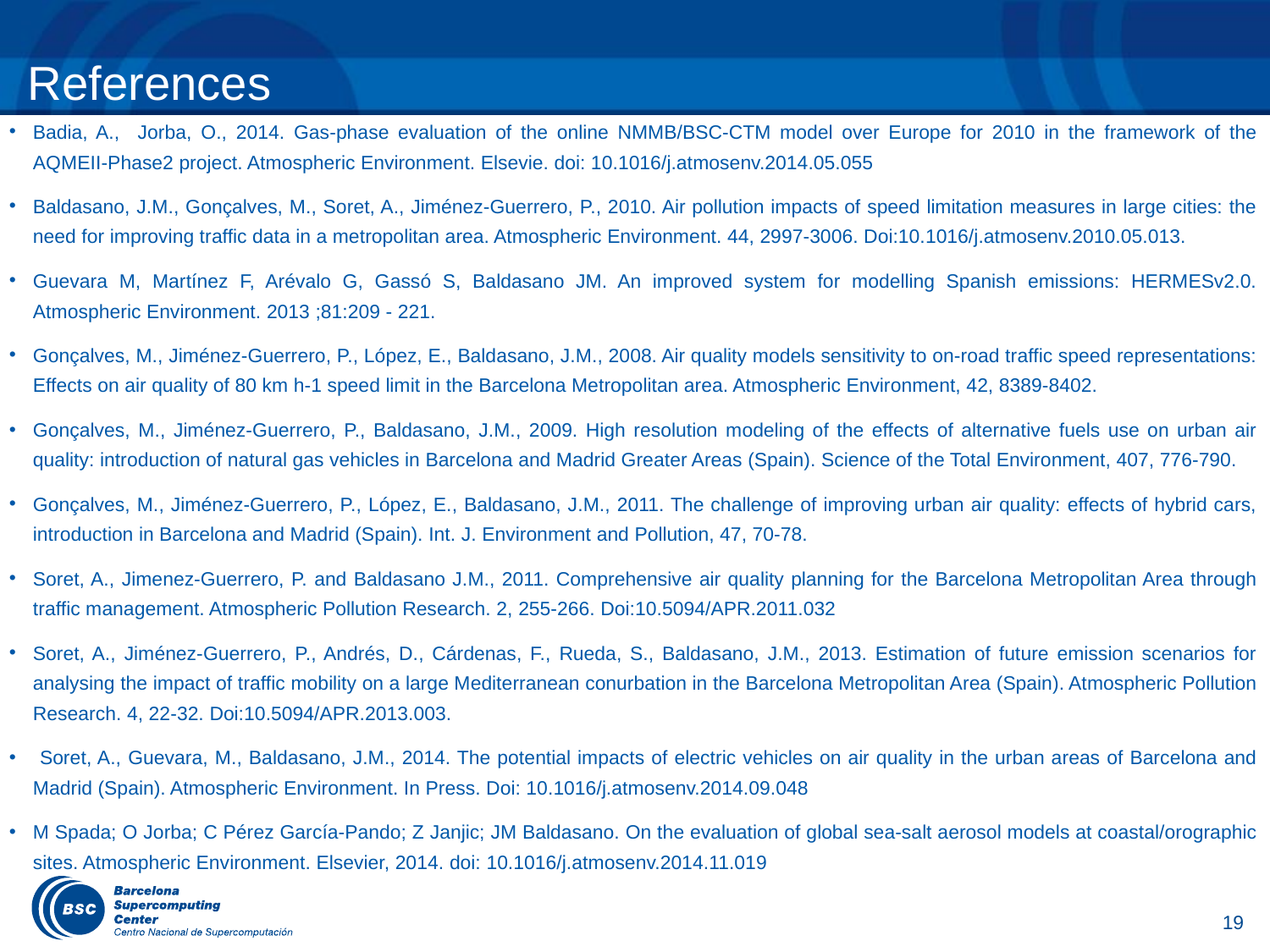

# References
Badia, A.,  Jorba, O., 2014. Gas-phase evaluation of the online NMMB/BSC-CTM model over Europe for 2010 in the framework of the AQMEII-Phase2 project. Atmospheric Environment. Elsevie. doi: 10.1016/j.atmosenv.2014.05.055
Baldasano, J.M., Gonçalves, M., Soret, A., Jiménez-Guerrero, P., 2010. Air pollution impacts of speed limitation measures in large cities: the need for improving traffic data in a metropolitan area. Atmospheric Environment. 44, 2997-3006. Doi:10.1016/j.atmosenv.2010.05.013.
Guevara M, Martínez F, Arévalo G, Gassó S, Baldasano JM. An improved system for modelling Spanish emissions: HERMESv2.0. Atmospheric Environment. 2013 ;81:209 - 221.
Gonçalves, M., Jiménez-Guerrero, P., López, E., Baldasano, J.M., 2008. Air quality models sensitivity to on-road traffic speed representations: Effects on air quality of 80 km h-1 speed limit in the Barcelona Metropolitan area. Atmospheric Environment, 42, 8389-8402.
Gonçalves, M., Jiménez-Guerrero, P., Baldasano, J.M., 2009. High resolution modeling of the effects of alternative fuels use on urban air quality: introduction of natural gas vehicles in Barcelona and Madrid Greater Areas (Spain). Science of the Total Environment, 407, 776-790.
Gonçalves, M., Jiménez-Guerrero, P., López, E., Baldasano, J.M., 2011. The challenge of improving urban air quality: effects of hybrid cars, introduction in Barcelona and Madrid (Spain). Int. J. Environment and Pollution, 47, 70-78.
Soret, A., Jimenez-Guerrero, P. and Baldasano J.M., 2011. Comprehensive air quality planning for the Barcelona Metropolitan Area through traffic management. Atmospheric Pollution Research. 2, 255-266. Doi:10.5094/APR.2011.032
Soret, A., Jiménez-Guerrero, P., Andrés, D., Cárdenas, F., Rueda, S., Baldasano, J.M., 2013. Estimation of future emission scenarios for analysing the impact of traffic mobility on a large Mediterranean conurbation in the Barcelona Metropolitan Area (Spain). Atmospheric Pollution Research. 4, 22-32. Doi:10.5094/APR.2013.003.
 Soret, A., Guevara, M., Baldasano, J.M., 2014. The potential impacts of electric vehicles on air quality in the urban areas of Barcelona and Madrid (Spain). Atmospheric Environment. In Press. Doi: 10.1016/j.atmosenv.2014.09.048
M Spada; O Jorba; C Pérez García-Pando; Z Janjic; JM Baldasano. On the evaluation of global sea-salt aerosol models at coastal/orographic sites. Atmospheric Environment. Elsevier, 2014. doi: 10.1016/j.atmosenv.2014.11.019

19